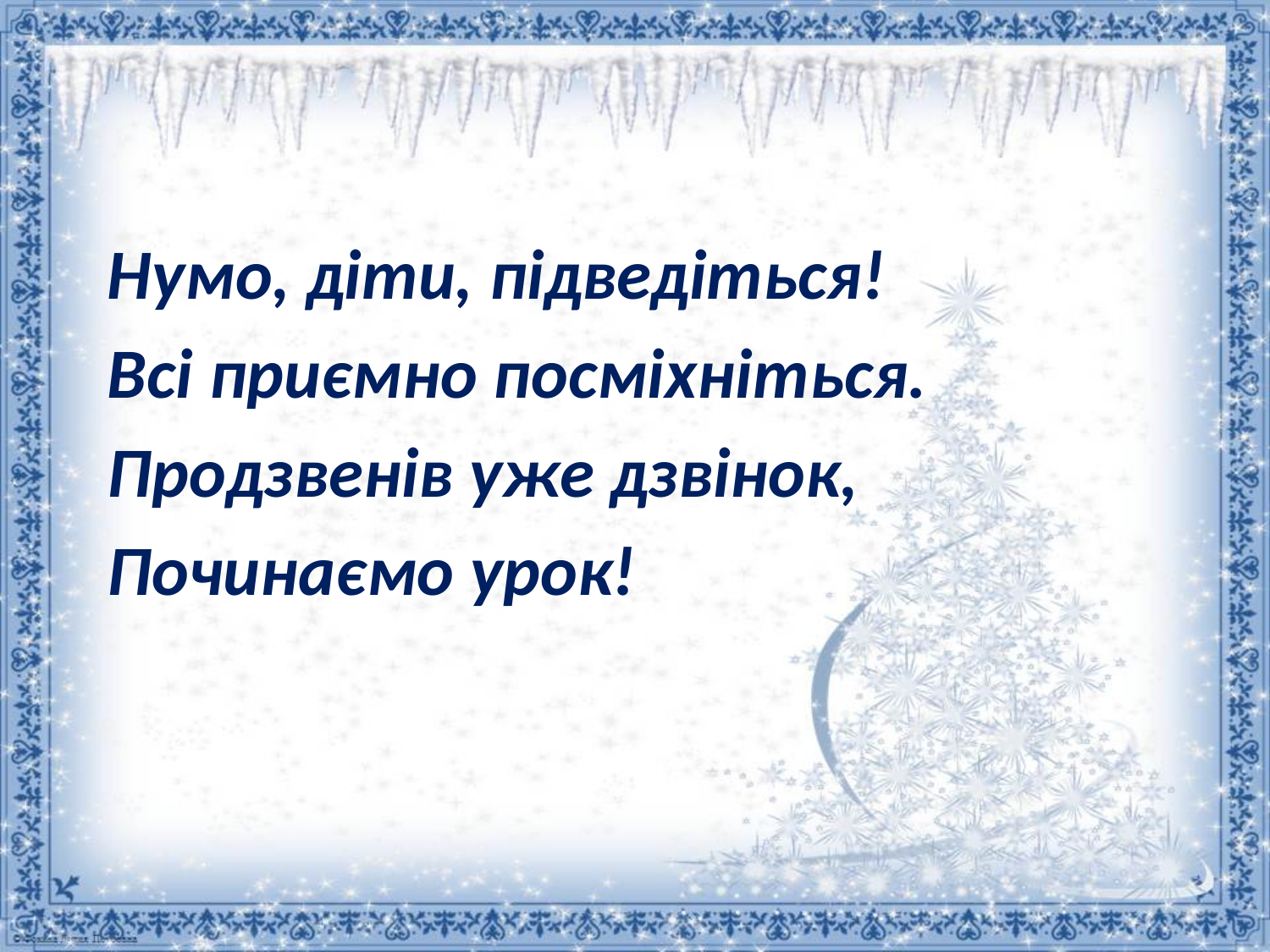

Нумо, діти, підведіться!
Всі приємно посміхніться.
Продзвенів уже дзвінок,
Починаємо урок!